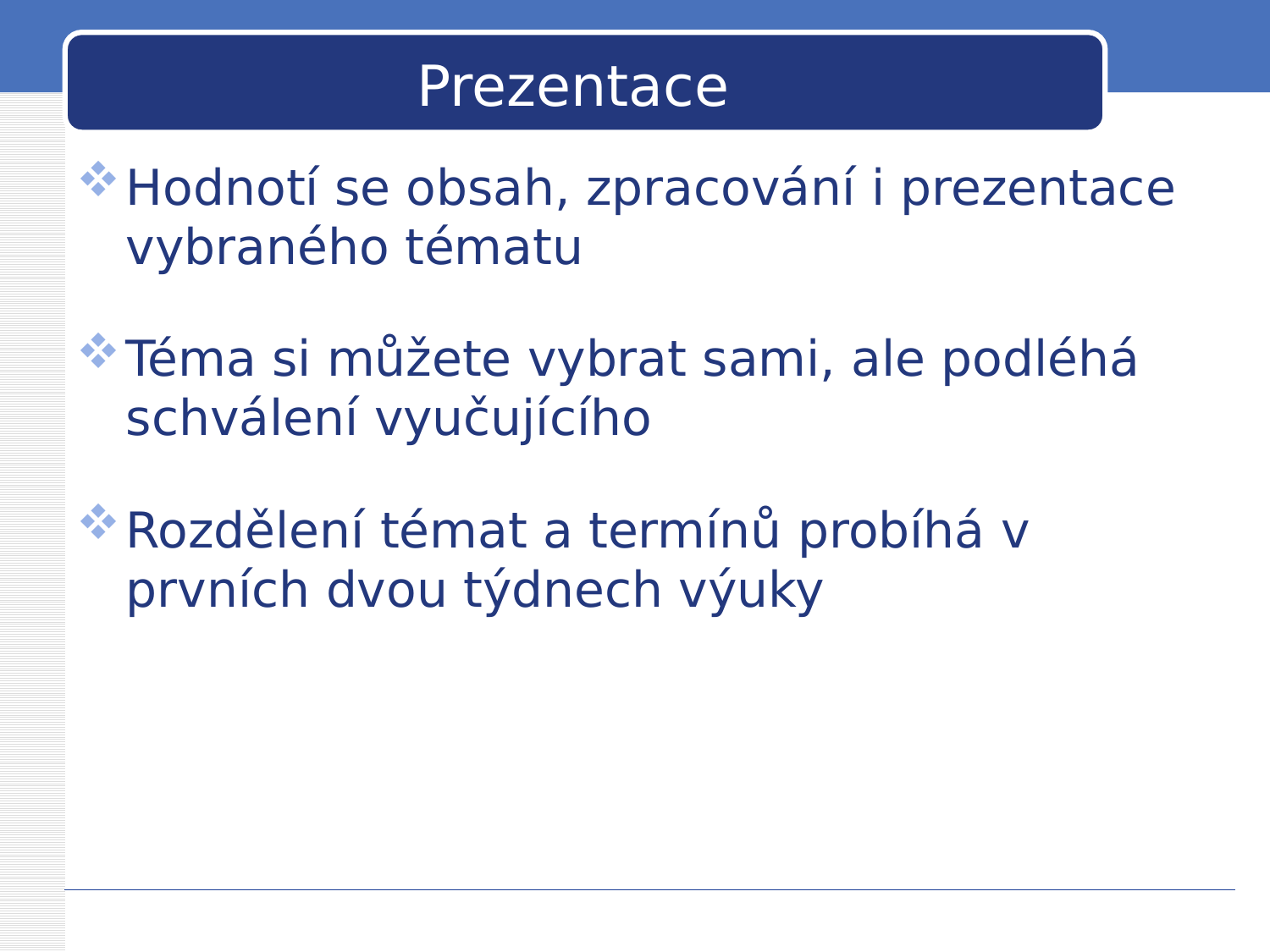

# Prezentace
Hodnotí se obsah, zpracování i prezentace vybraného tématu
Téma si můžete vybrat sami, ale podléhá schválení vyučujícího
Rozdělení témat a termínů probíhá v prvních dvou týdnech výuky